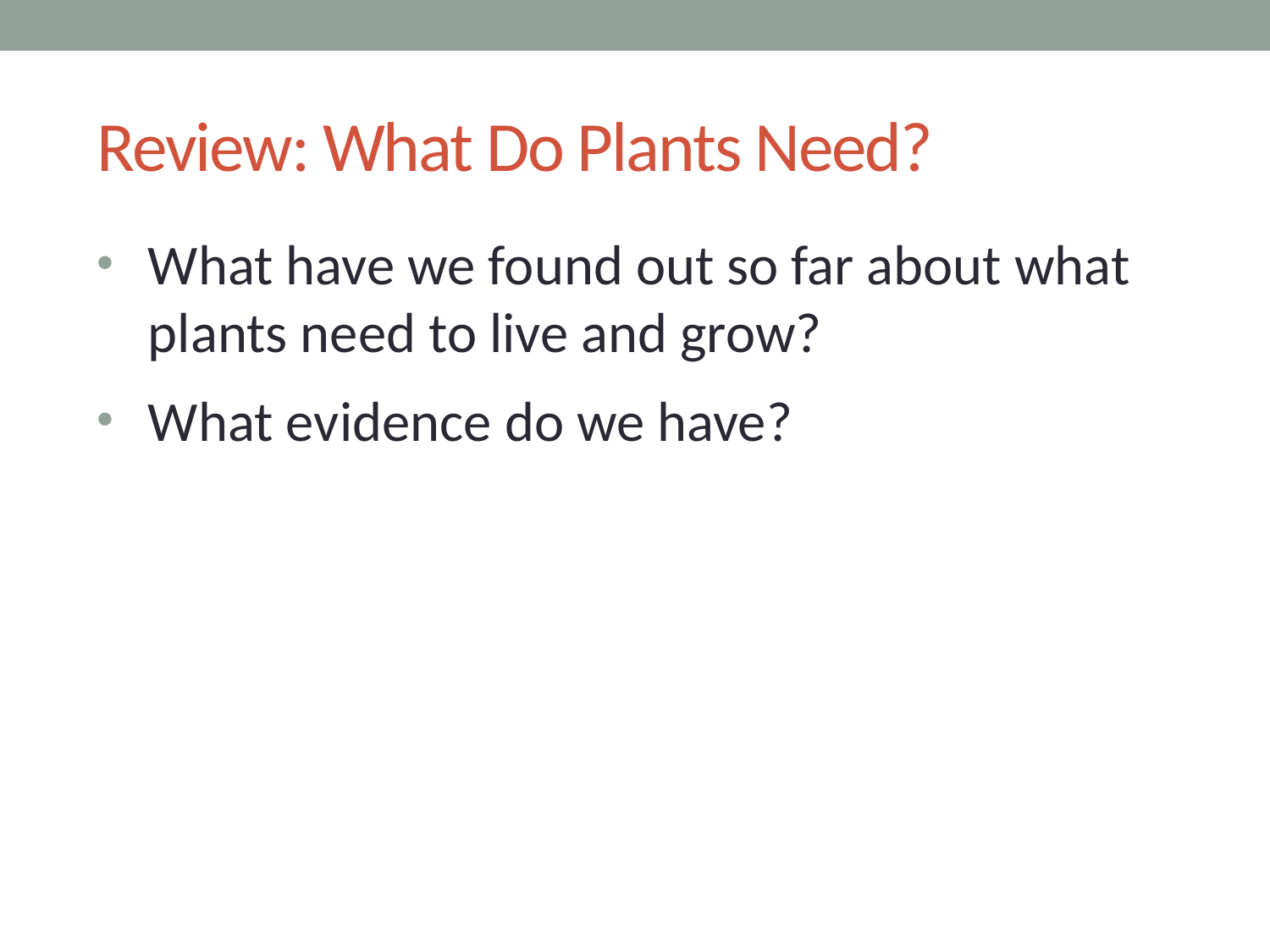

# Review: What Do Plants Need?
What have we found out so far about what plants need to live and grow?
What evidence do we have?